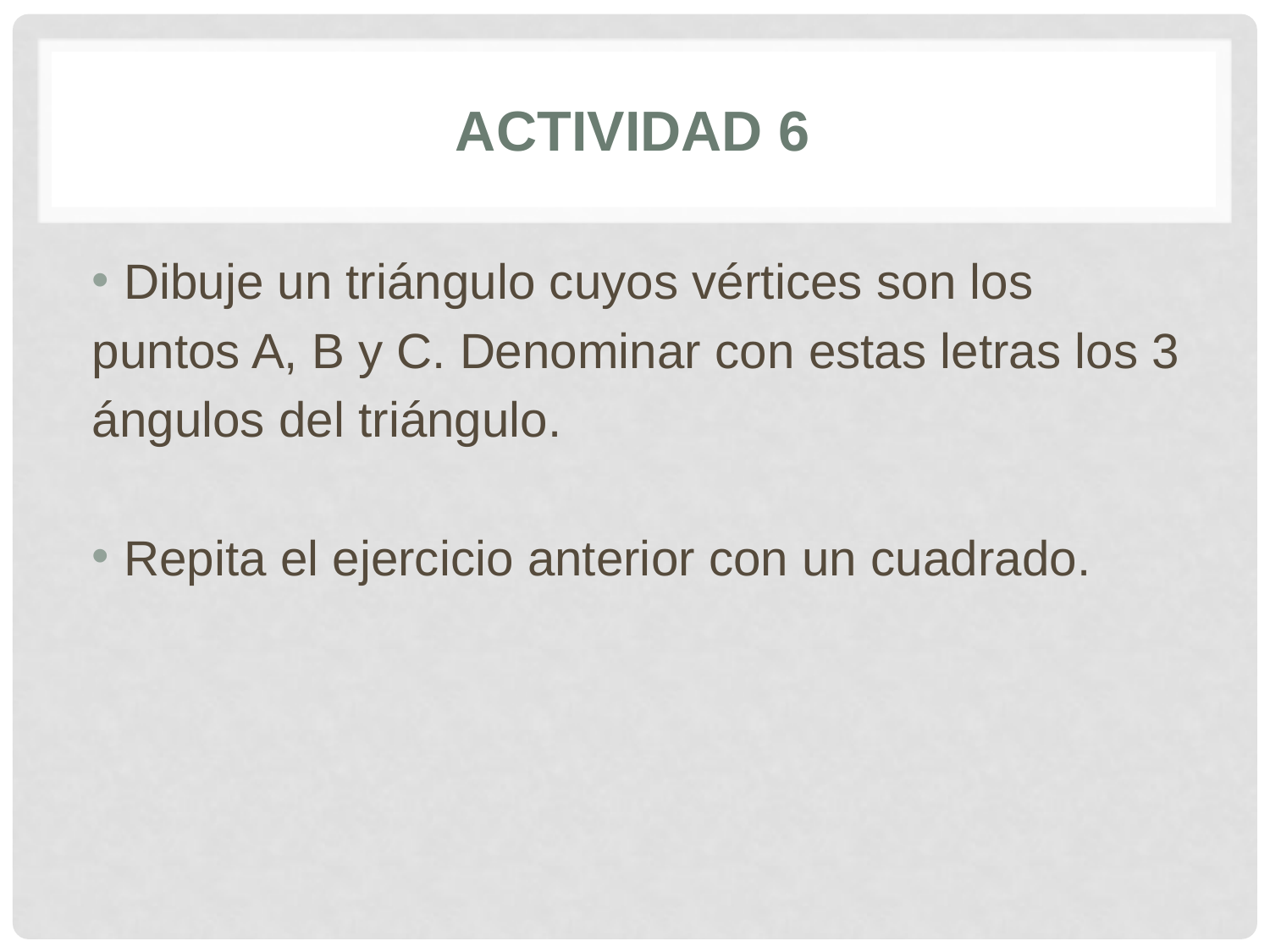

# Actividad 6
Dibuje un triángulo cuyos vértices son los
puntos A, B y C. Denominar con estas letras los 3
ángulos del triángulo.

Repita el ejercicio anterior con un cuadrado.